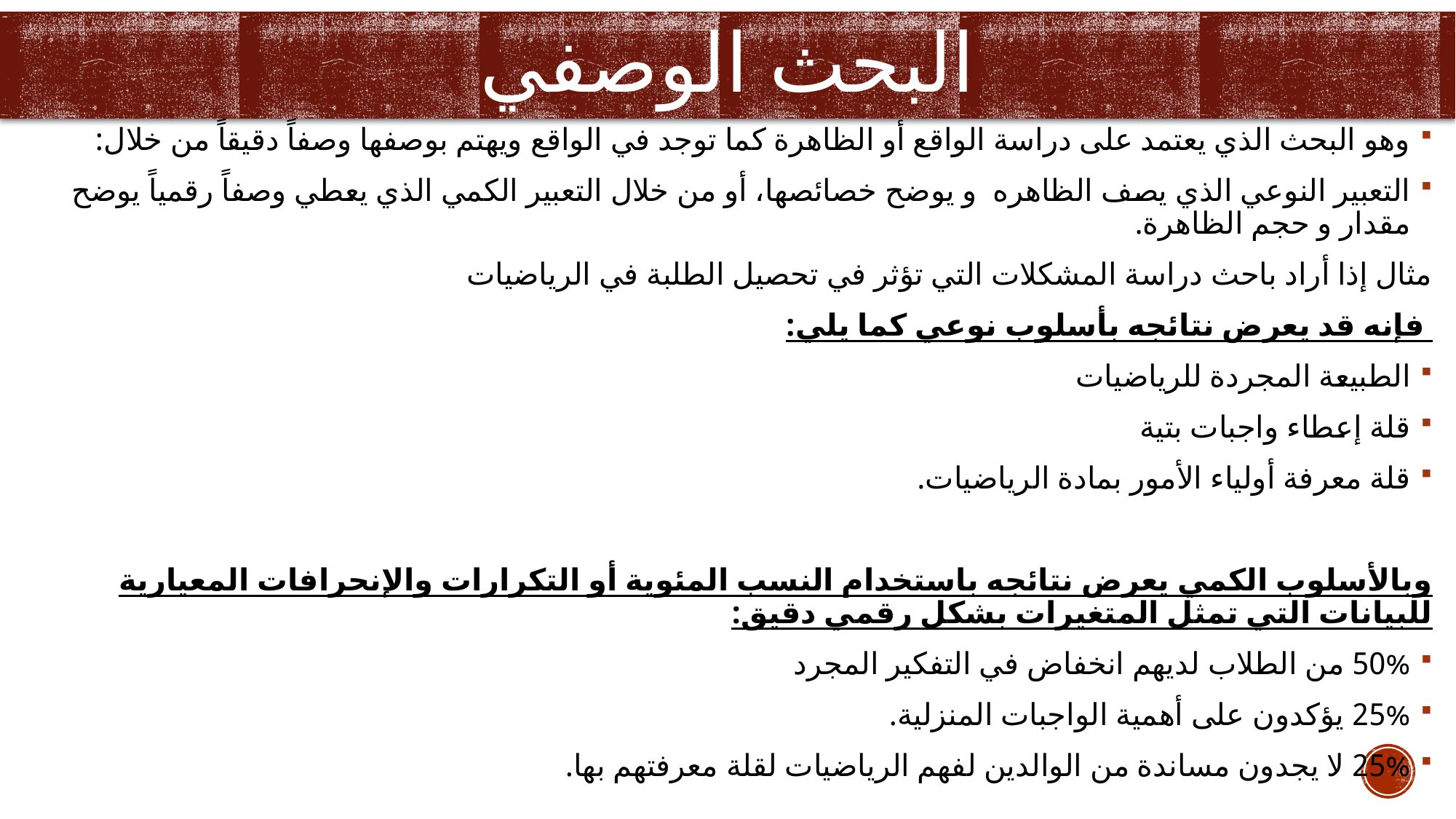

# البحث الوصفي
وهو البحث الذي يعتمد على دراسة الواقع أو الظاهرة كما توجد في الواقع ويهتم بوصفها وصفاً دقيقاً من خلال:
التعبير النوعي الذي يصف الظاهره  و يوضح خصائصها، أو من خلال التعبير الكمي الذي يعطي وصفاً رقمياً يوضح مقدار و حجم الظاهرة.
مثال إذا أراد باحث دراسة المشكلات التي تؤثر في تحصيل الطلبة في الرياضيات
 فإنه قد يعرض نتائجه بأسلوب نوعي كما يلي:
الطبيعة المجردة للرياضيات
قلة إعطاء واجبات بتية
قلة معرفة أولياء الأمور بمادة الرياضيات.

وبالأسلوب الكمي يعرض نتائجه باستخدام النسب المئوية أو التكرارات والإنحرافات المعيارية للبيانات التي تمثل المتغيرات بشكل رقمي دقيق:
50% من الطلاب لديهم انخفاض في التفكير المجرد
25% يؤكدون على أهمية الواجبات المنزلية.
25% لا يجدون مساندة من الوالدين لفهم الرياضيات لقلة معرفتهم بها.